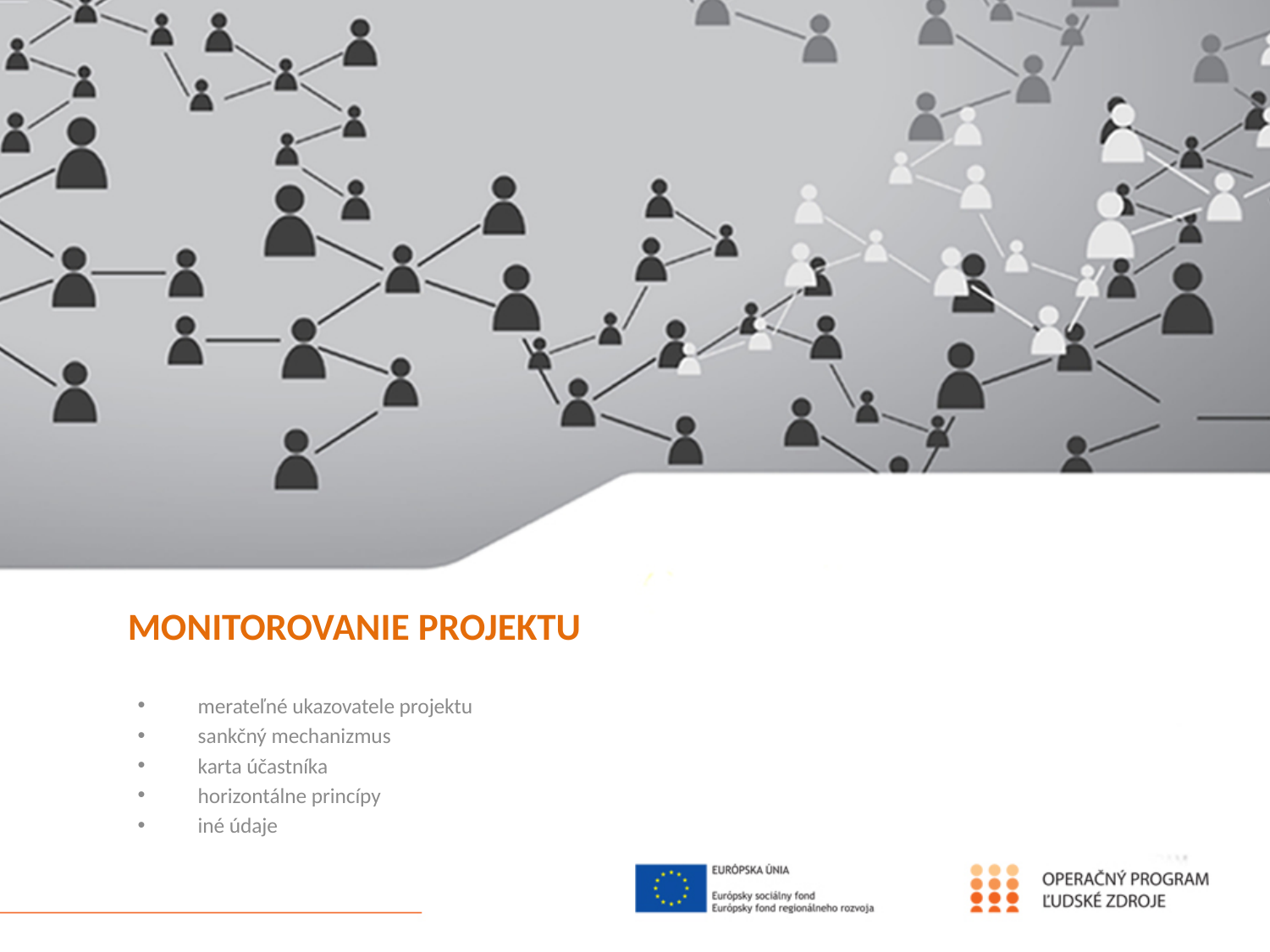

# MONITOROVANIE PROJEKTU
merateľné ukazovatele projektu
sankčný mechanizmus
karta účastníka
horizontálne princípy
iné údaje